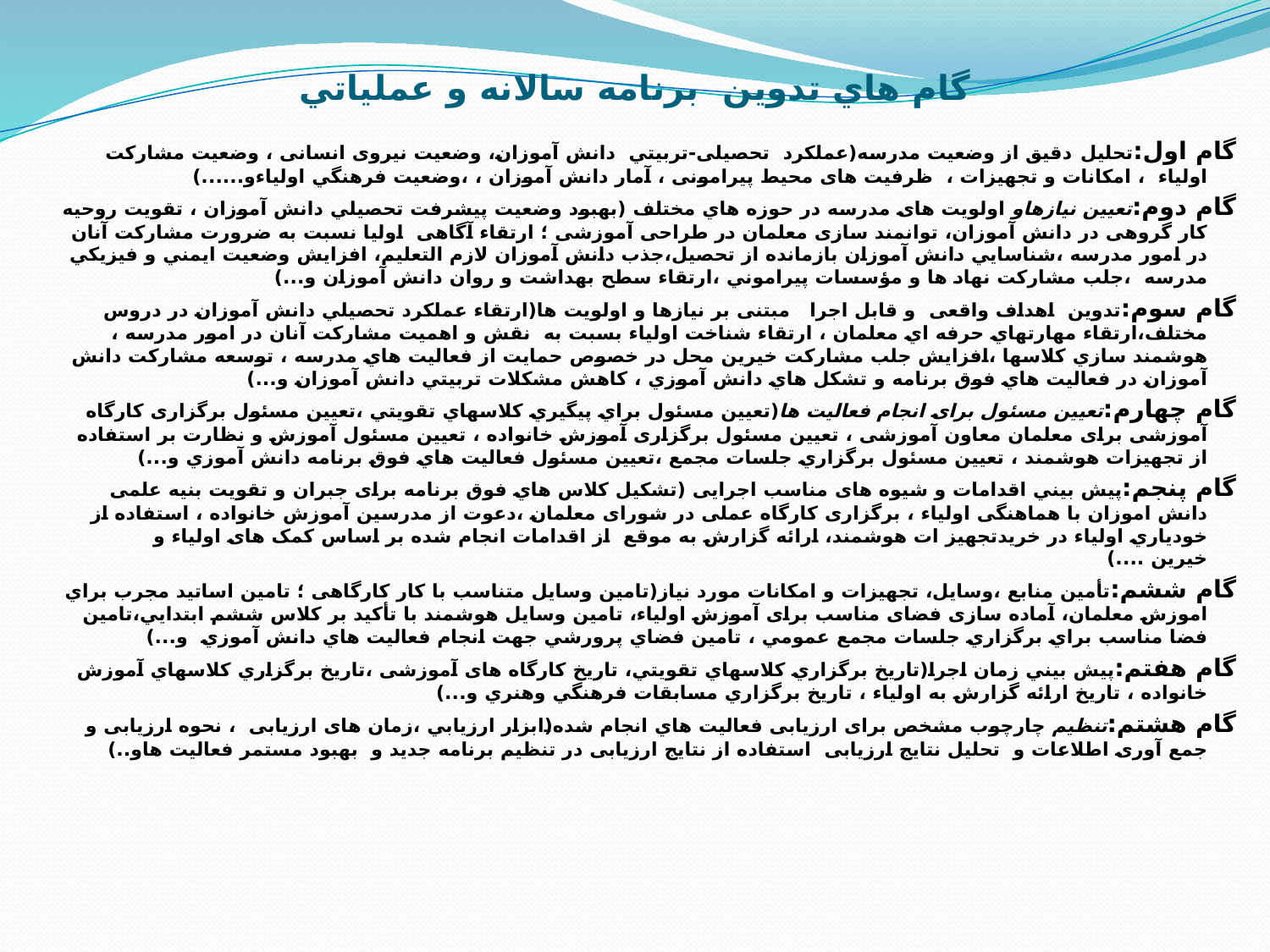

# گام هاي تدوين  برنامه سالانه و عملياتي
گام اول:تحلیل دقیق از وضعیت مدرسه(عملکرد  تحصیلی-تربيتي  دانش آموزان، وضعیت نیروی انسانی ، وضعیت مشاركت اولیاء  ، امکانات و تجهیزات ،  ظرفیت های محیط پیرامونی ، آمار دانش آموزان ، ،وضعيت فرهنگي اولياءو......)
گام دوم:تعیین نیازهاو اولویت های مدرسه در حوزه هاي مختلف (بهبود وضعیت پيشرفت تحصيلي دانش آموزان ، تقویت روحیه کار گروهی در دانش آموزان، توانمند سازی معلمان در طراحی آموزشی ؛ ارتقاء آگاهی  اولیا نسبت به ضرورت مشارکت آنان در امور مدرسه ،شناسايي دانش آموزان بازمانده از تحصيل،جذب دانش آموزان لازم التعليم، افزايش وضعيت ايمني و فيزيكي مدرسه  ،جلب مشاركت نهاد ها و مؤسسات پيراموني ،ارتقاء سطح بهداشت و روان دانش آموزان و...)
گام سوم:تدوین  اهداف واقعی  و قابل اجرا   مبتنی بر نیازها و اولویت ها(ارتقاء عملكرد تحصيلي دانش آموزان در دروس مختلف،ارتقاء مهارتهاي حرفه اي معلمان ، ارتقاء شناخت اولياء بسبت به  نقش و اهميت مشاركت آنان در امور مدرسه ، هوشمند سازي كلاسها ،افزايش جلب مشاركت خيرين محل در خصوص حمايت از فعاليت هاي مدرسه ، توسعه مشاركت دانش آموزان در فعاليت هاي فوق برنامه و تشكل هاي دانش آموزي ، كاهش مشكلات تربيتي دانش آموزان و...)
گام چهارم:تعیین مسئول برای انجام فعالیت ها(تعيين مسئول براي پيگيري كلاسهاي تقويتي ،تعيين مسئول برگزاری کارگاه آموزشی برای معلمان معاون آموزشی ، تعيين مسئول برگزاری آموزش خانواده ، تعيين مسئول آموزش و نظارت بر استفاده از تجهيزات هوشمند ، تعيين مسئول برگزاري جلسات مجمع ،تعيين مسئول فعاليت هاي فوق برنامه دانش آموزي و...)
گام پنجم:پيش بيني اقدامات و شیوه های مناسب اجرایی (تشكيل كلاس هاي فوق برنامه برای جبران و تقویت بنیه علمی دانش اموزان با هماهنگی اولیاء ، برگزاری کارگاه عملی در شورای معلمان ،دعوت از مدرسین آموزش خانواده ، استفاده از خودياري اولياء در خريدتجهيز ات هوشمند، ارائه گزارش به موقع  از اقدامات انجام شده بر اساس کمک های اولیاء و خيرين ....)
گام ششم:تأمين منابع ،وسایل، تجهیزات و امکانات مورد نیاز(تامین وسایل متناسب با کار کارگاهی ؛ تامين اساتيد مجرب براي اموزش معلمان، آماده سازی فضای مناسب برای آموزش اولیاء، تامين وسايل هوشمند با تأكيد بر كلاس ششم ابتدايي،تامين فضا مناسب براي برگزاري جلسات مجمع عمومي ، تامين فضاي پرورشي جهت انجام فعاليت هاي دانش آموزي  و...)
گام هفتم:پيش بيني زمان اجرا(تاريخ برگزاري كلاسهاي تقويتي، تاریخ کارگاه های آموزشی ،تاريخ برگزاري كلاسهاي آموزش خانواده ، تاریخ ارائه گزارش به اولیاء ، تاريخ برگزاري مسابقات فرهنگي وهنري و...)
گام هشتم:تنظیم چارچوب مشخص برای ارزیابی فعاليت هاي انجام شده(ابزار ارزيابي ،زمان های ارزیابی  ، نحوه ارزیابی و  جمع آوری اطلاعات و  تحلیل نتایج ارزیابی  استفاده از نتایج ارزیابی در تنظیم برنامه جدید و  بهبود مستمر فعالیت هاو..)